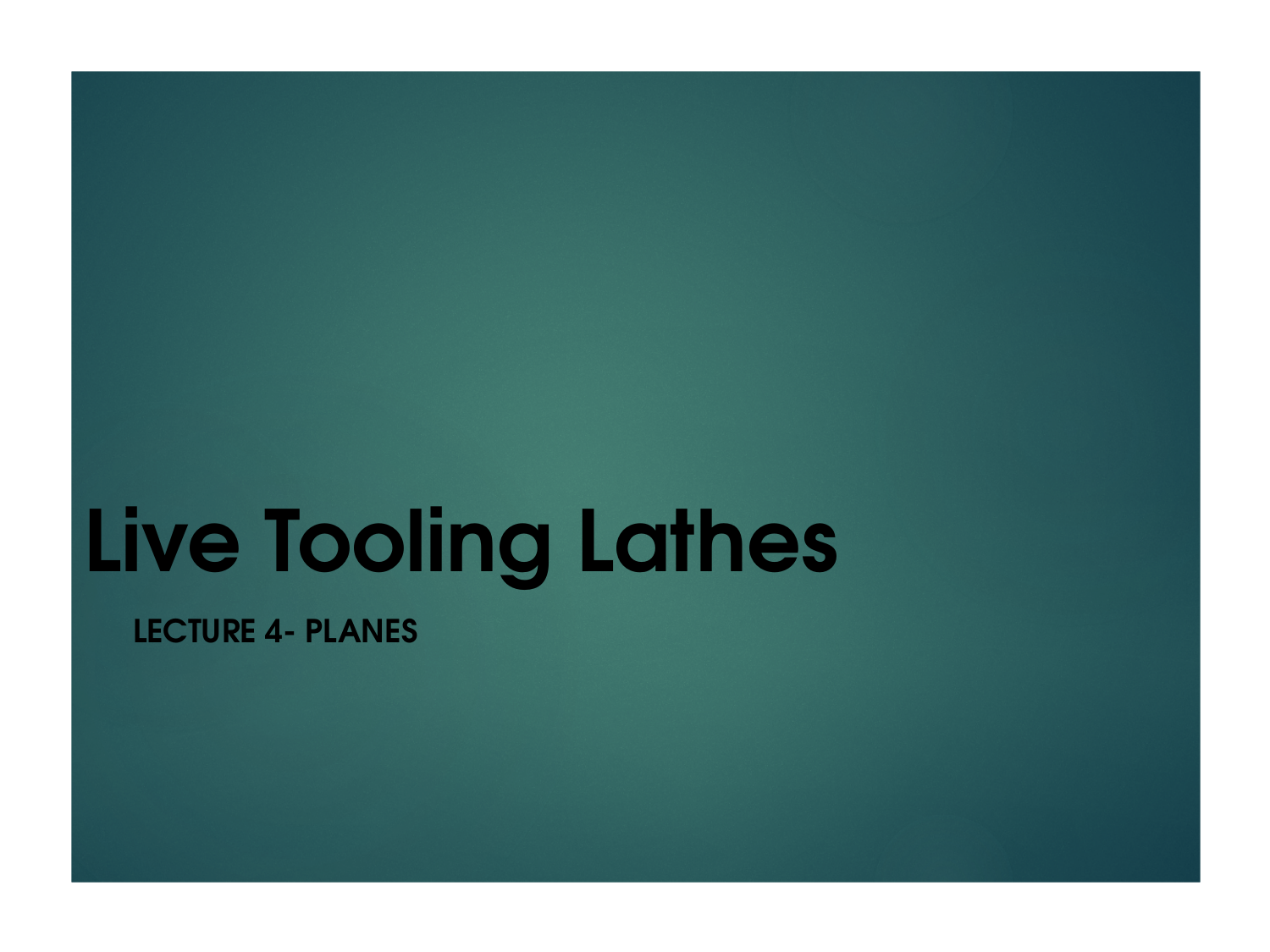

# Live Tooling Lathes
Lecture 4- pLANES